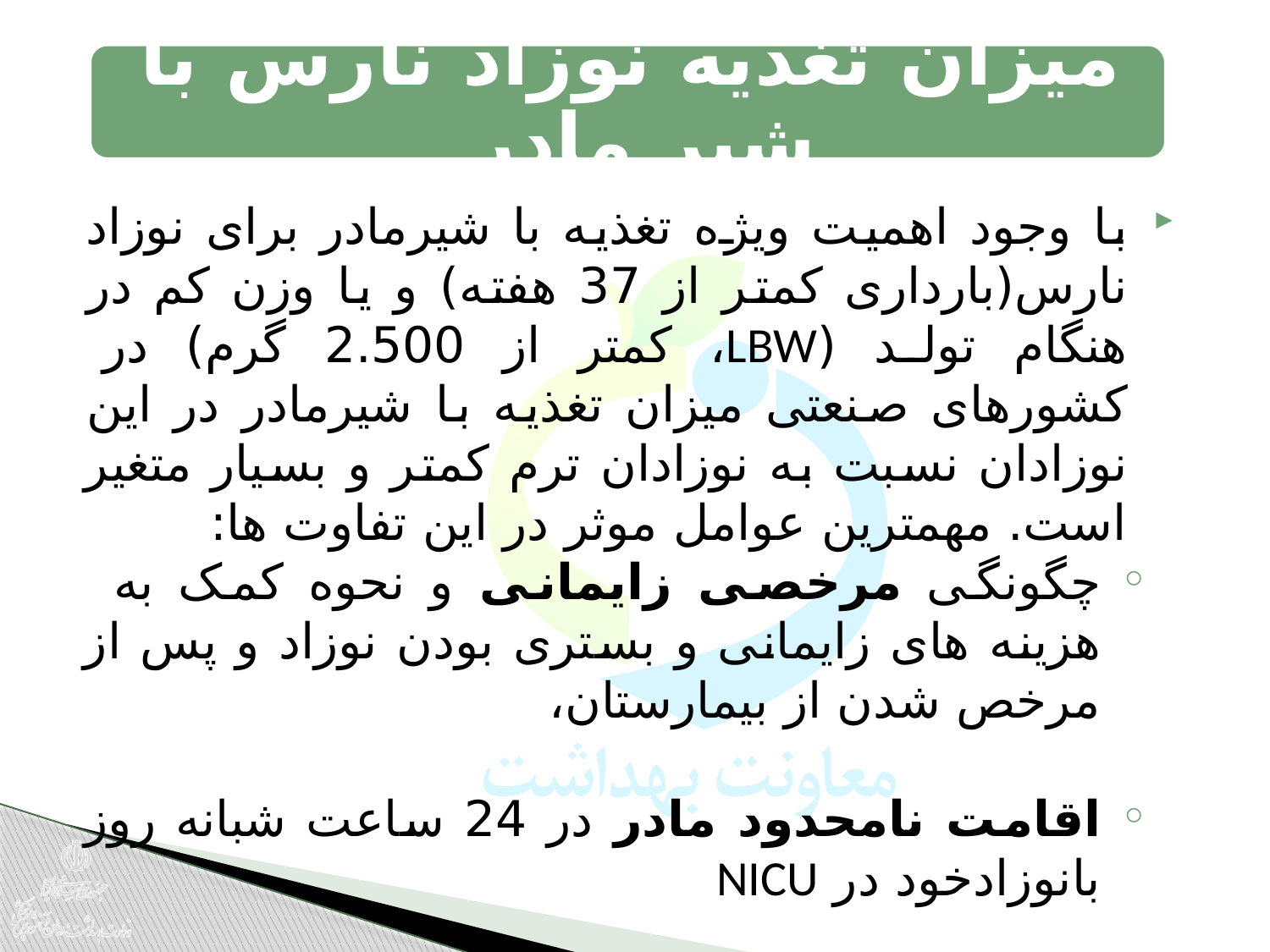

میزان تغذیه نوزاد نارس با شیر مادر
با وجود اهمیت ویژه تغذیه با شیرمادر برای نوزاد نارس(بارداری کمتر از 37 هفته) و یا وزن کم در هنگام تولد (LBW، کمتر از 2.500 گرم) در کشورهای صنعتی میزان تغذیه با شیرمادر در این نوزادان نسبت به نوزادان ترم کمتر و بسیار متغیر است. مهمترین عوامل موثر در این تفاوت ها:
چگونگی مرخصی زایمانی و نحوه کمک به  هزینه های زایمانی و بستری بودن نوزاد و پس از مرخص شدن از بیمارستان،

اقامت نامحدود مادر در 24 ساعت شبانه روز بانوزادخود در NICU

عامل مهم دیگر احتمالاً نگرش عمومی در کل جامعه در مورد شیردهی می باشد.